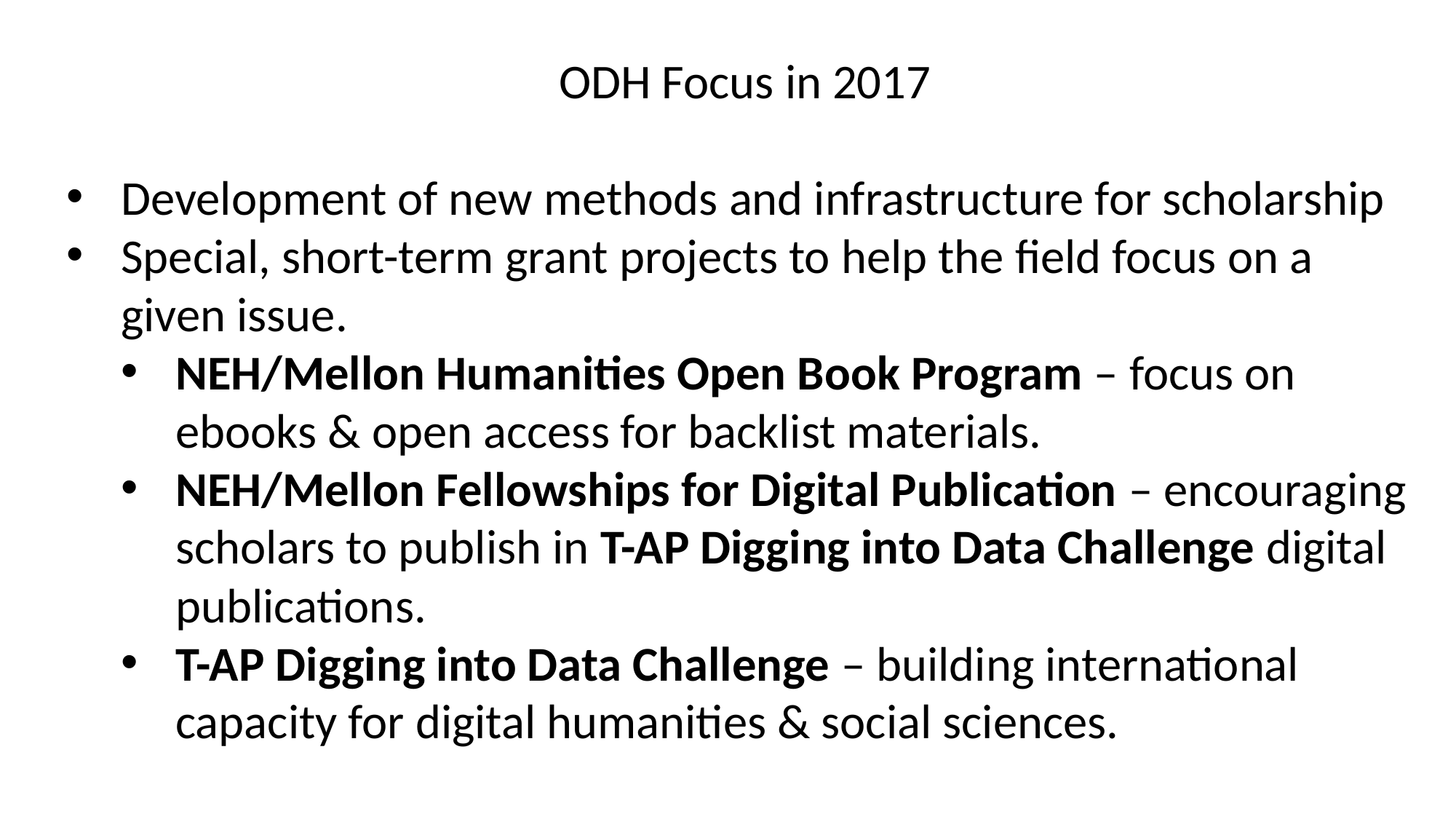

# ODH Focus in 2017
Development of new methods and infrastructure for scholarship
Special, short-term grant projects to help the field focus on a given issue.
NEH/Mellon Humanities Open Book Program – focus on ebooks & open access for backlist materials.
NEH/Mellon Fellowships for Digital Publication – encouraging scholars to publish in T-AP Digging into Data Challenge digital publications.
T-AP Digging into Data Challenge – building international capacity for digital humanities & social sciences.